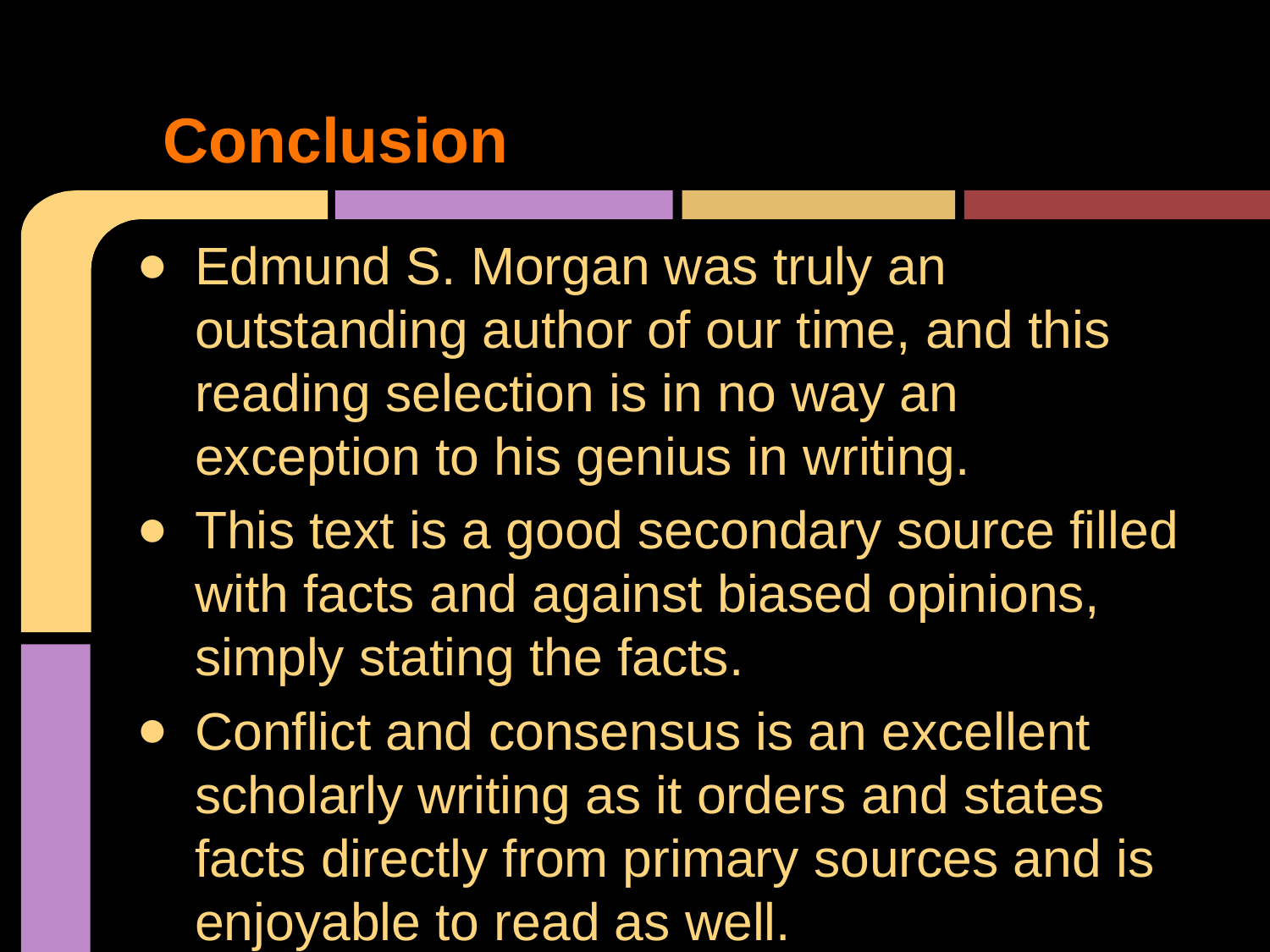

# Conclusion
Edmund S. Morgan was truly an outstanding author of our time, and this reading selection is in no way an exception to his genius in writing.
This text is a good secondary source filled with facts and against biased opinions, simply stating the facts.
Conflict and consensus is an excellent scholarly writing as it orders and states facts directly from primary sources and is enjoyable to read as well.